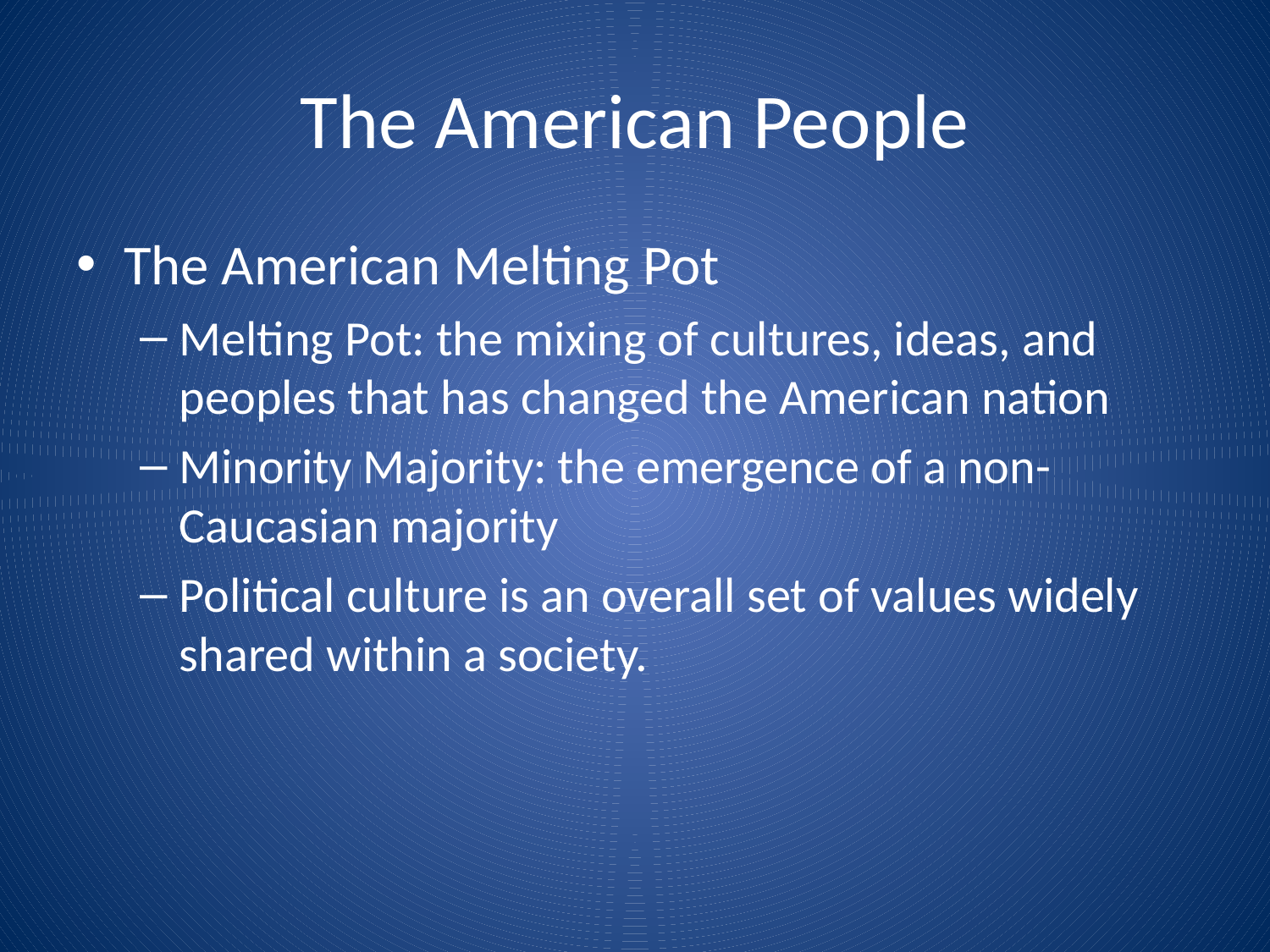

# The American People
The American Melting Pot
Melting Pot: the mixing of cultures, ideas, and peoples that has changed the American nation
Minority Majority: the emergence of a non-Caucasian majority
Political culture is an overall set of values widely shared within a society.